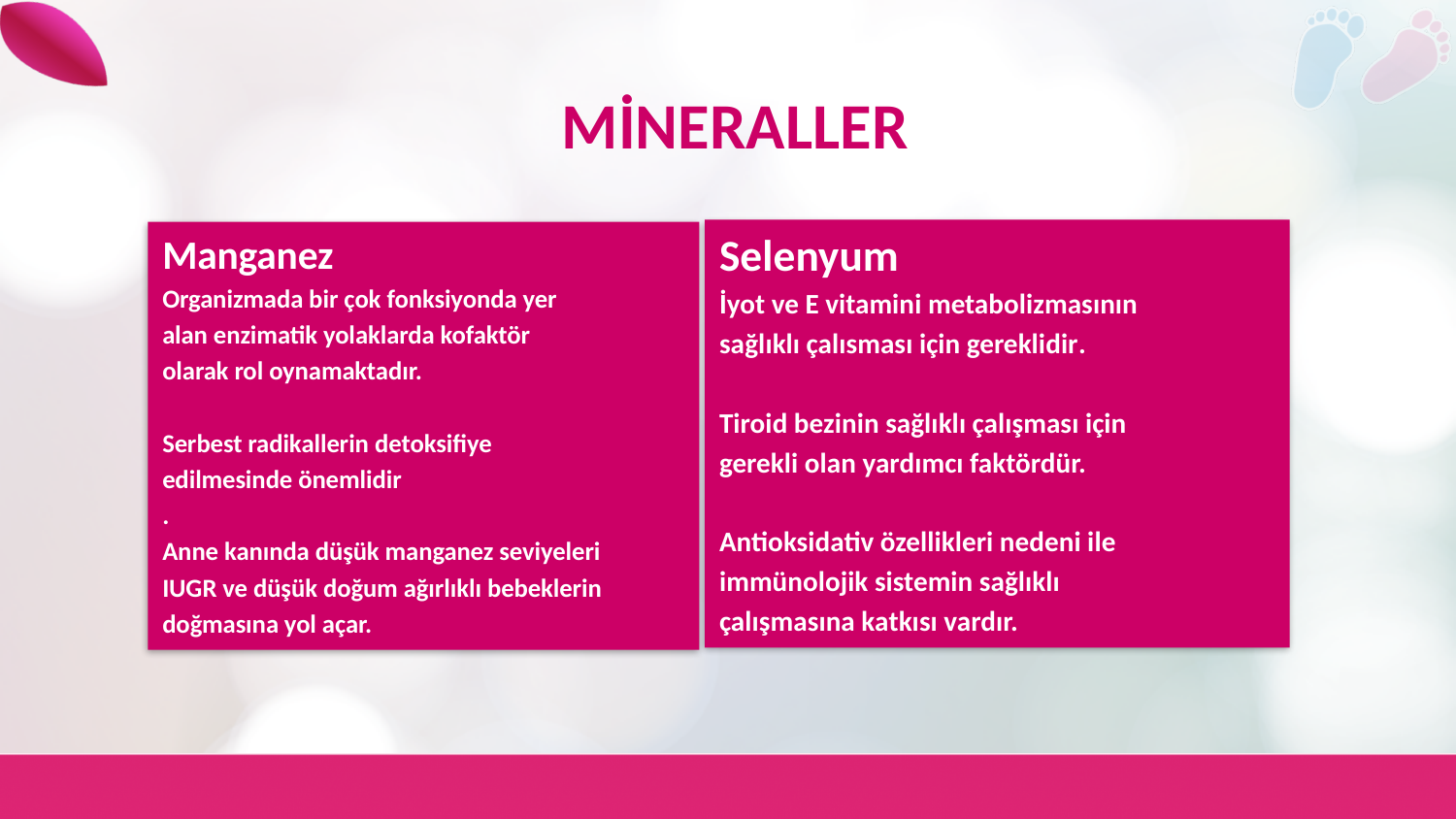

MİNERALLER
Selenyum
İyot ve E vitamini metabolizmasının
sağlıklı çalısması için gereklidir.

Tiroid bezinin sağlıklı çalışması için
gerekli olan yardımcı faktördür.

Antioksidativ özellikleri nedeni ile
immünolojik sistemin sağlıklı
çalışmasına katkısı vardır.

Manganez
Organizmada bir çok fonksiyonda yer
alan enzimatik yolaklarda kofaktör
olarak rol oynamaktadır.

Serbest radikallerin detoksifiye
edilmesinde önemlidir
.
Anne kanında düşük manganez seviyeleri
IUGR ve düşük doğum ağırlıklı bebeklerin
doğmasına yol açar.